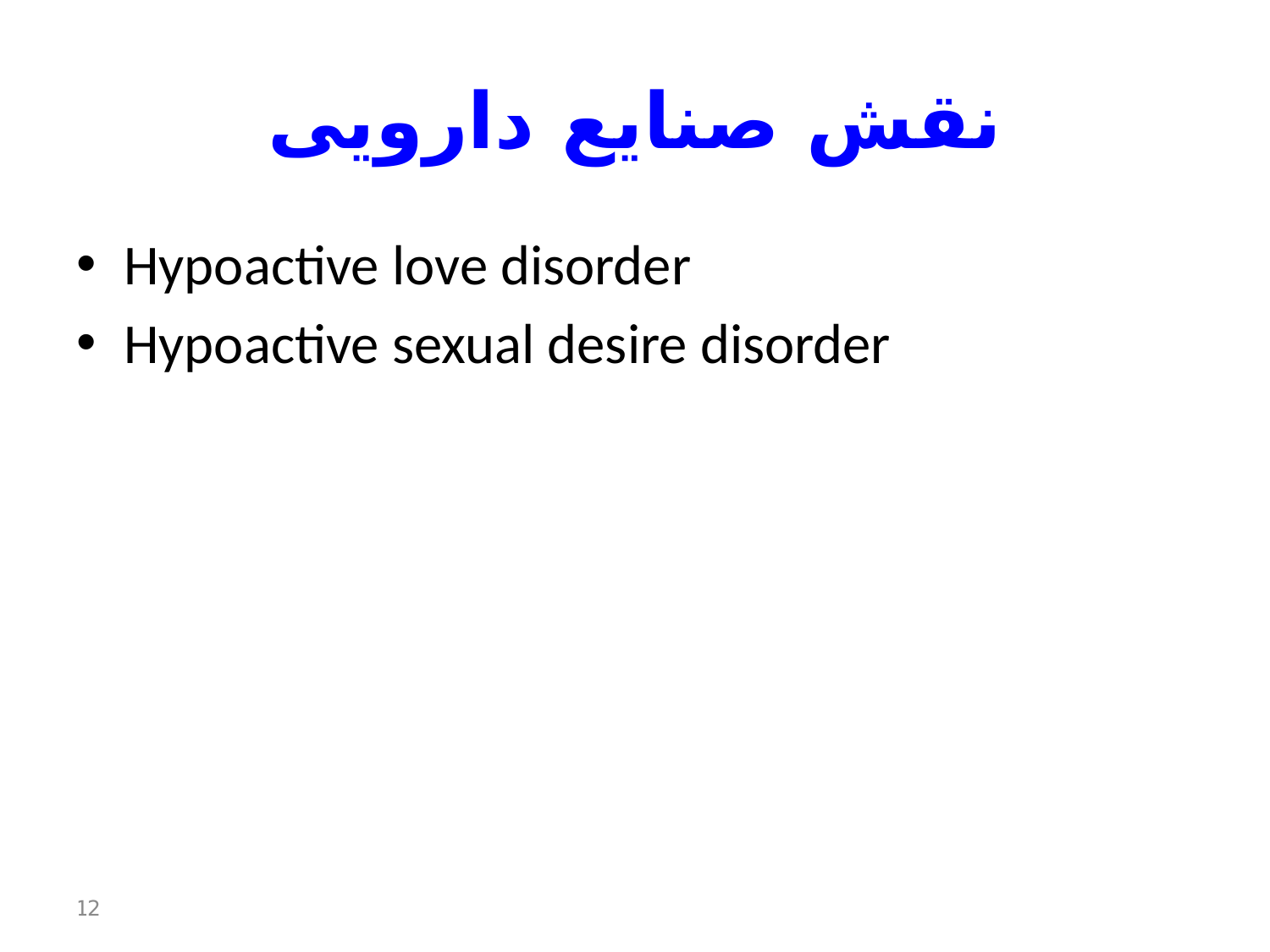

# نقش صنایع دارویی
Hypoactive love disorder
Hypoactive sexual desire disorder
12